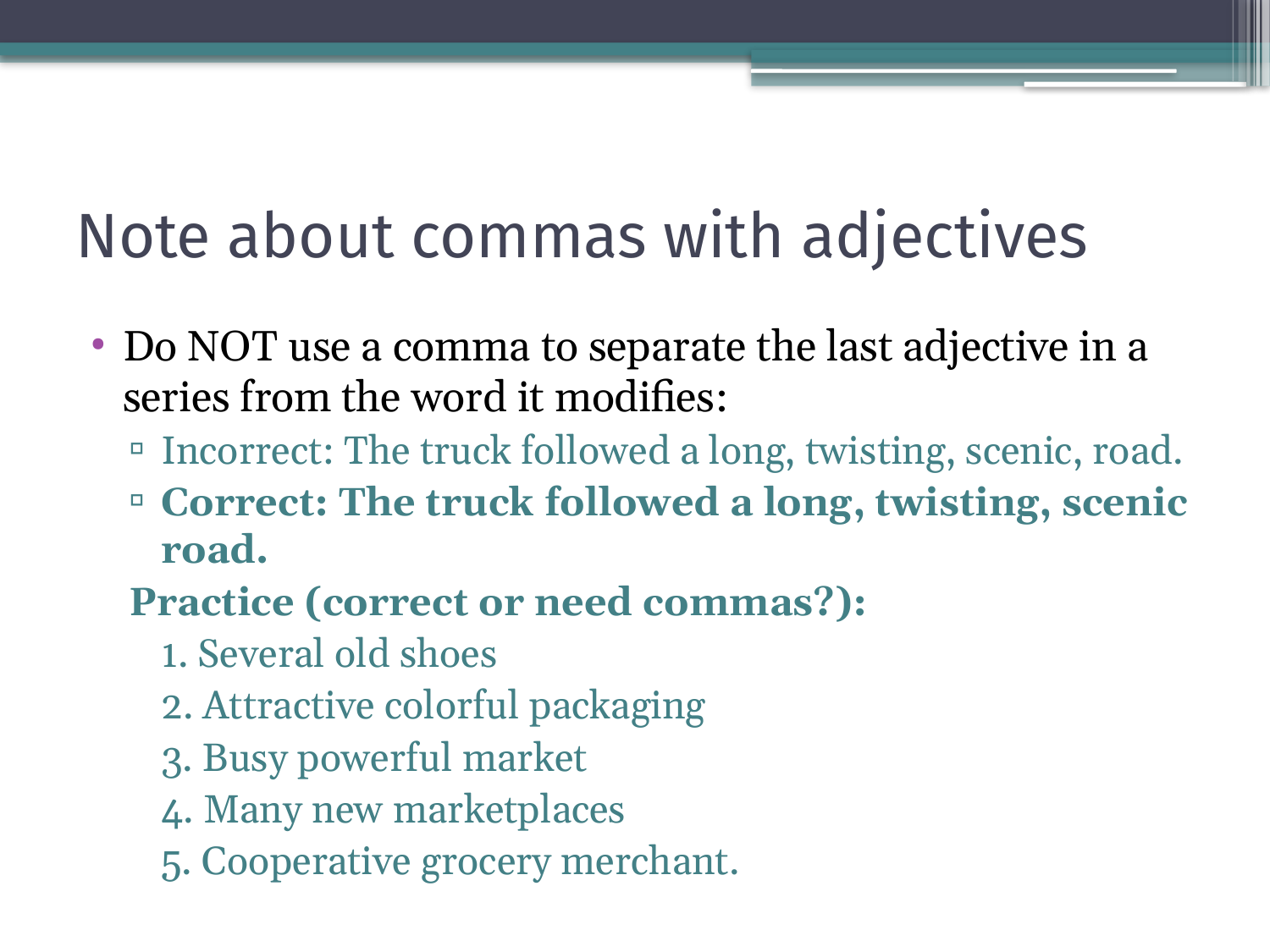

# Note about commas with adjectives
Do NOT use a comma to separate the last adjective in a series from the word it modifies:
Incorrect: The truck followed a long, twisting, scenic, road.
Correct: The truck followed a long, twisting, scenic road.
Practice (correct or need commas?):
	1. Several old shoes
	2. Attractive colorful packaging
	3. Busy powerful market
	4. Many new marketplaces
	5. Cooperative grocery merchant.